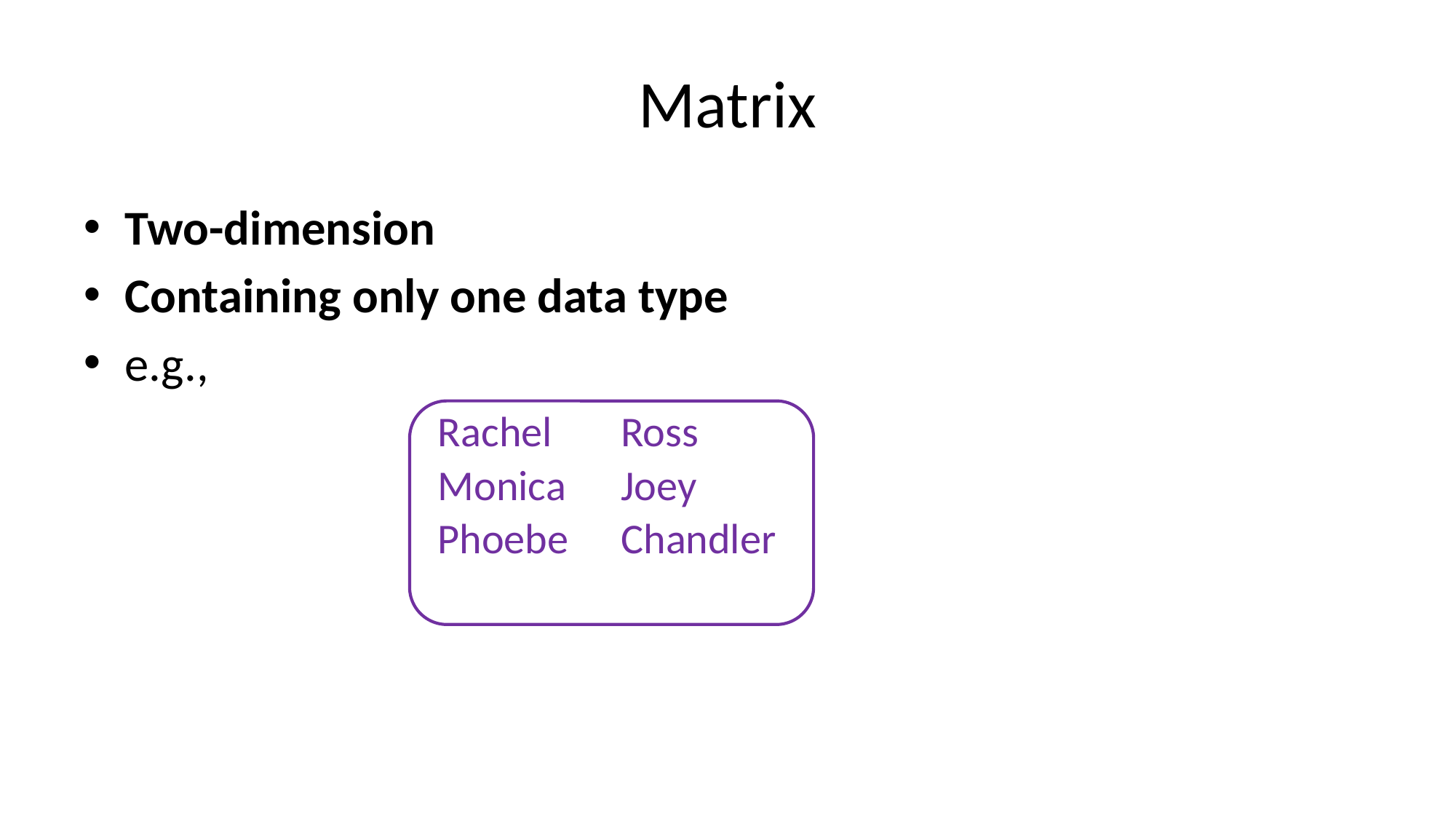

# Matrix
Two-dimension
Containing only one data type
e.g.,

| Rachel | Ross |
| --- | --- |
| Monica | Joey |
| Phoebe | Chandler |